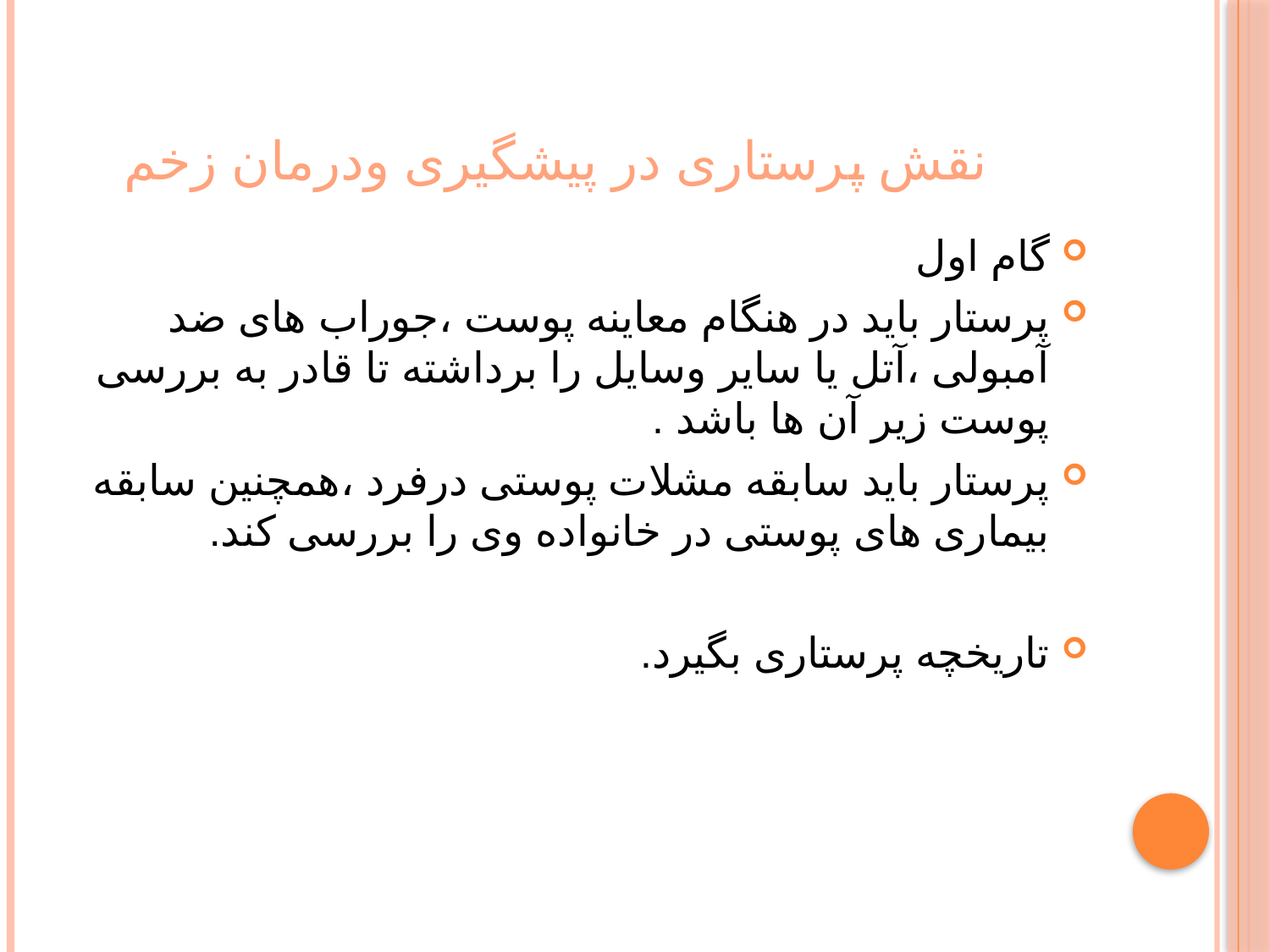

# نقش پرستاری در پیشگیری ودرمان زخم
گام اول
پرستار باید در هنگام معاینه پوست ،جوراب های ضد آمبولی ،آتل یا سایر وسایل را برداشته تا قادر به بررسی پوست زیر آن ها باشد .
پرستار باید سابقه مشلات پوستی درفرد ،همچنین سابقه بیماری های پوستی در خانواده وی را بررسی کند.

تاریخچه پرستاری بگیرد.